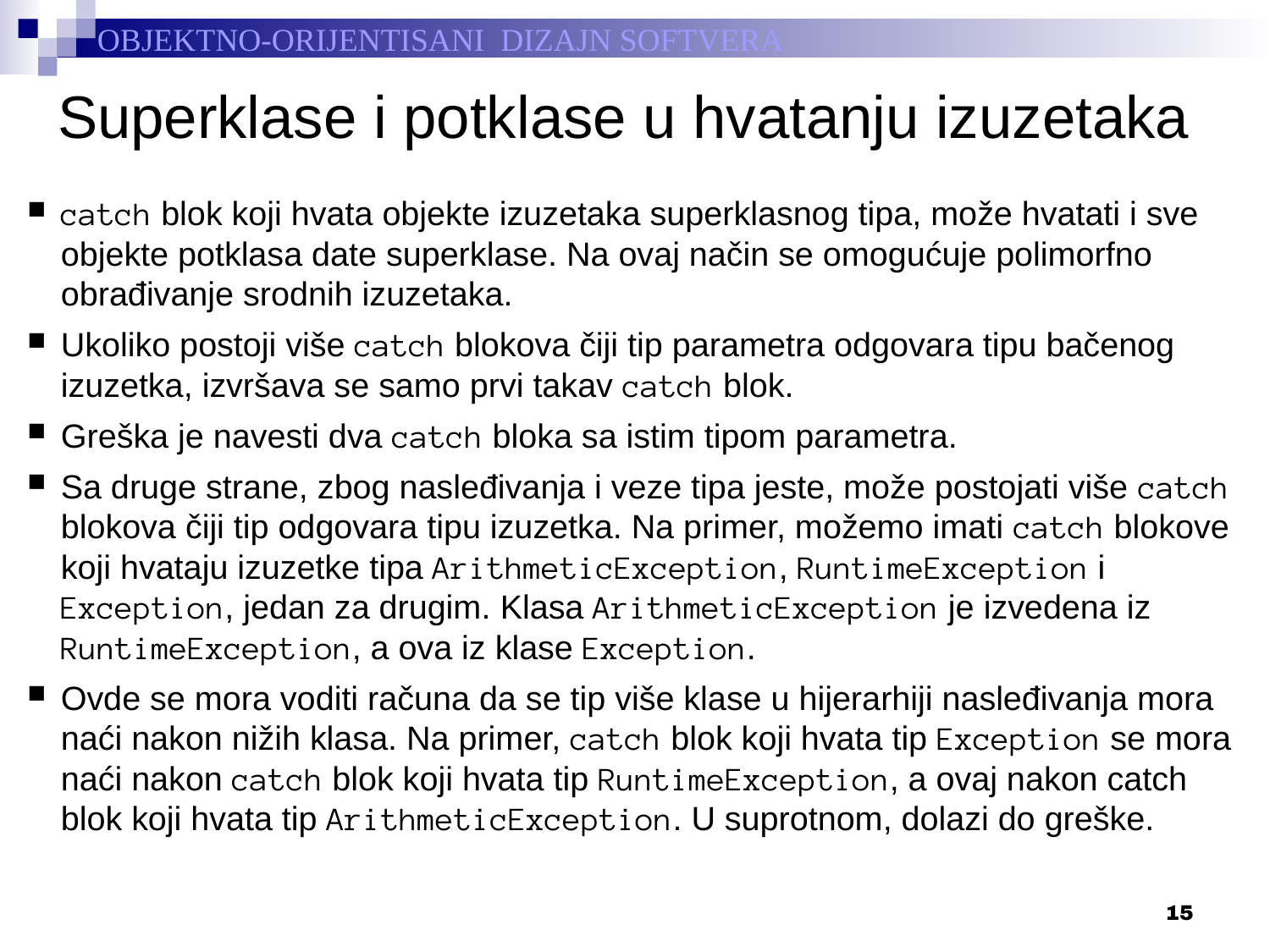

# Superklase i potklase u hvatanju izuzetaka
catch blok koji hvata objekte izuzetaka superklasnog tipa, može hvatati i sve objekte potklasa date superklase. Na ovaj način se omogućuje polimorfno obrađivanje srodnih izuzetaka.
Ukoliko postoji više catch blokova čiji tip parametra odgovara tipu bačenog izuzetka, izvršava se samo prvi takav catch blok.
Greška je navesti dva catch bloka sa istim tipom parametra.
Sa druge strane, zbog nasleđivanja i veze tipa jeste, može postojati više catch blokova čiji tip odgovara tipu izuzetka. Na primer, možemo imati catch blokove koji hvataju izuzetke tipa ArithmeticException, RuntimeException i Exception, jedan za drugim. Klasa ArithmeticException je izvedena iz RuntimeException, a ova iz klase Exception.
Ovde se mora voditi računa da se tip više klase u hijerarhiji nasleđivanja mora naći nakon nižih klasa. Na primer, catch blok koji hvata tip Exception se mora naći nakon catch blok koji hvata tip RuntimeException, a ovaj nakon catch blok koji hvata tip ArithmeticException. U suprotnom, dolazi do greške.
15